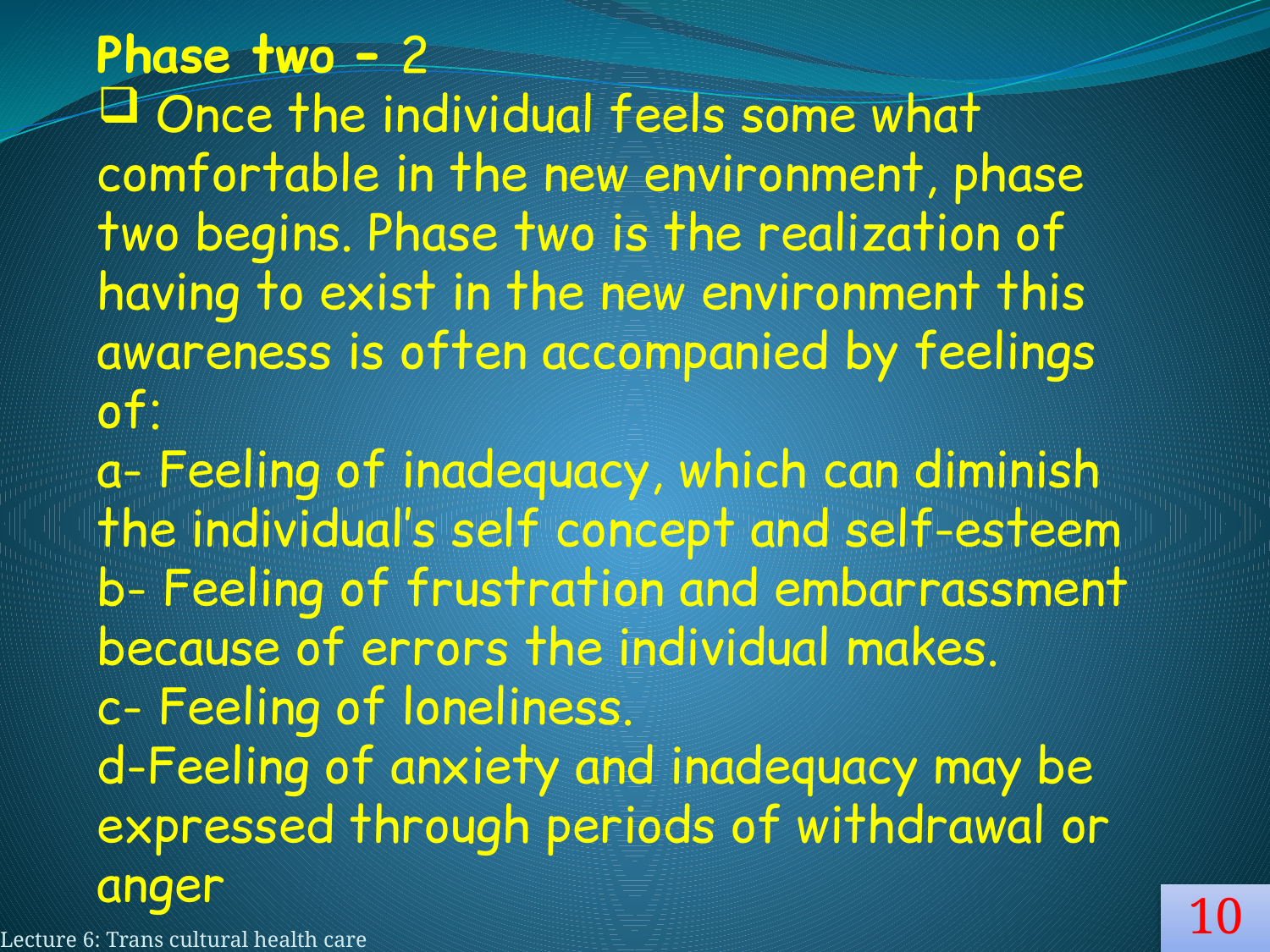

Phase two – 2
 Once the individual feels some what comfortable in the new environment, phase two begins. Phase two is the realization of having to exist in the new environment this awareness is often accompanied by feelings of:
a- Feeling of inadequacy, which can diminish the individual’s self concept and self-esteem
b- Feeling of frustration and embarrassment because of errors the individual makes.
c- Feeling of loneliness.
d-Feeling of anxiety and inadequacy may be expressed through periods of withdrawal or anger
#
10
Lecture 6: Trans cultural health care